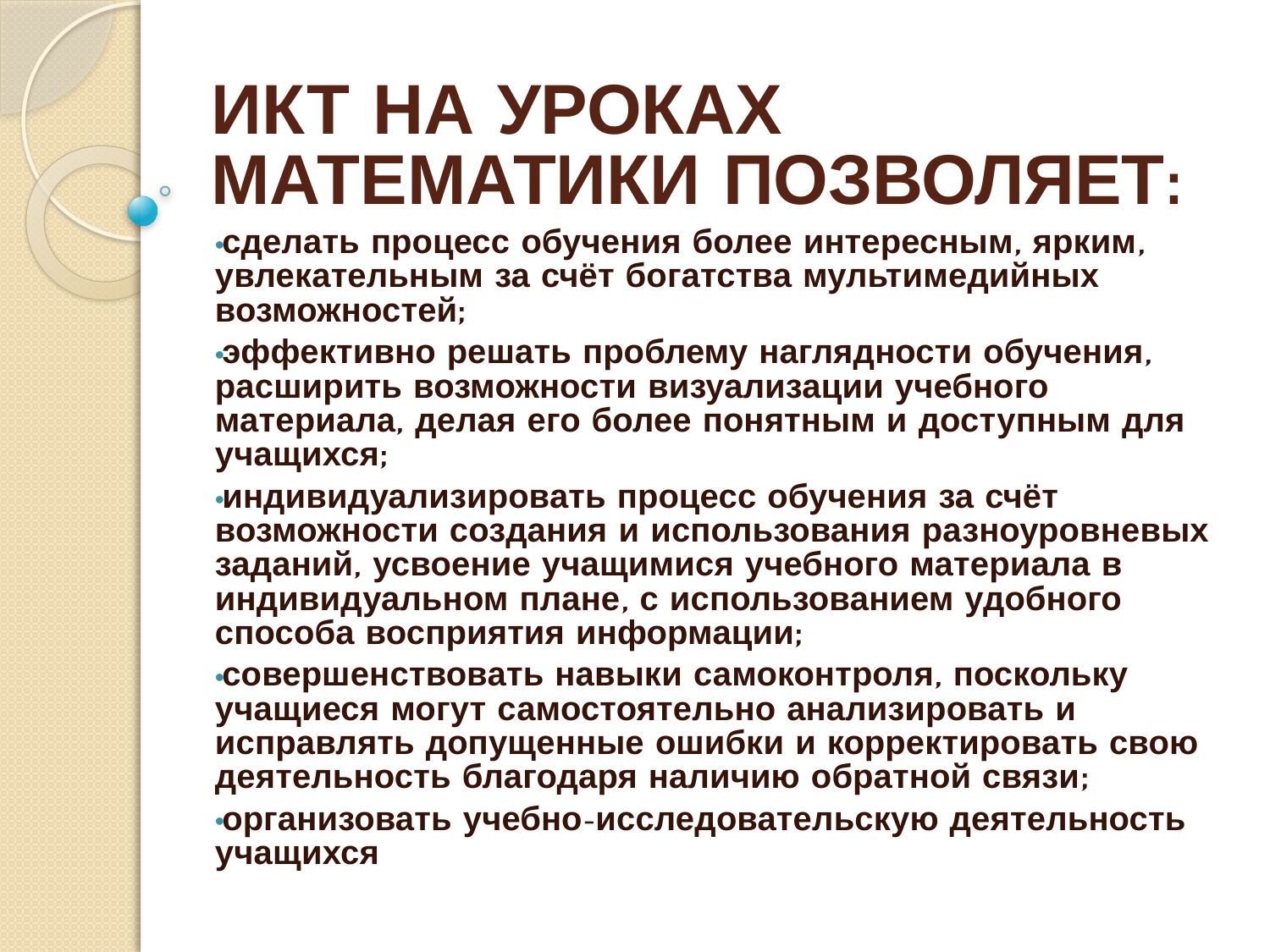

# ИКТ НА УРОКАХ МАТЕМАТИКИ ПОЗВОЛЯЕТ:
сделать процесс обучения более интересным, ярким, увлекательным за счёт богатства мультимедийных возможностей;
эффективно решать проблему наглядности обучения, расширить возможности визуализации учебного материала, делая его более понятным и доступным для учащихся;
индивидуализировать процесс обучения за счёт возможности создания и использования разноуровневых заданий, усвоение учащимися учебного материала в индивидуальном плане, с использованием удобного способа восприятия информации;
совершенствовать навыки самоконтроля, поскольку учащиеся могут самостоятельно анализировать и исправлять допущенные ошибки и корректировать свою деятельность благодаря наличию обратной связи;
организовать учебно-исследовательскую деятельность учащихся